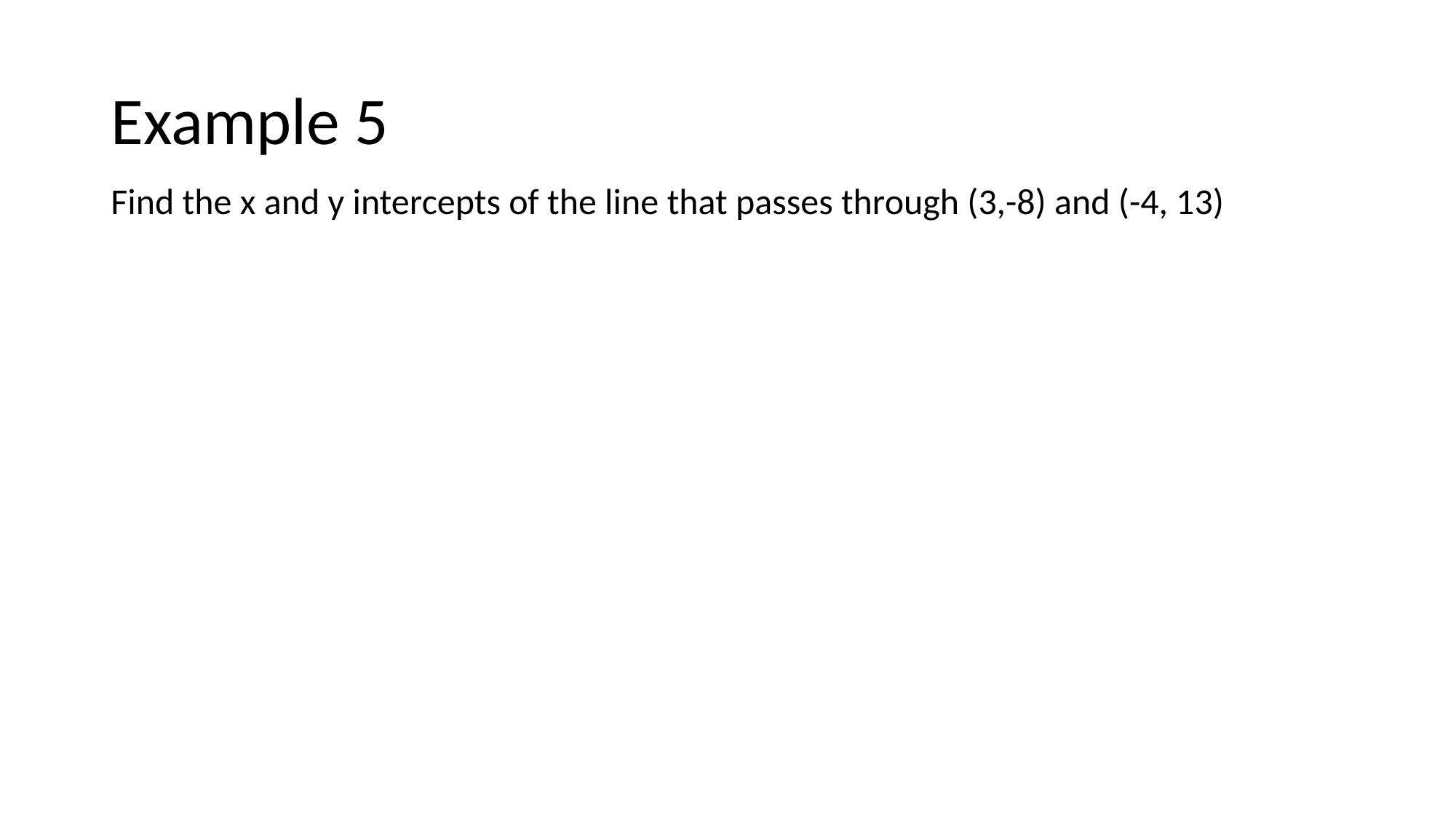

# Example 5
Find the x and y intercepts of the line that passes through (3,-8) and (-4, 13)